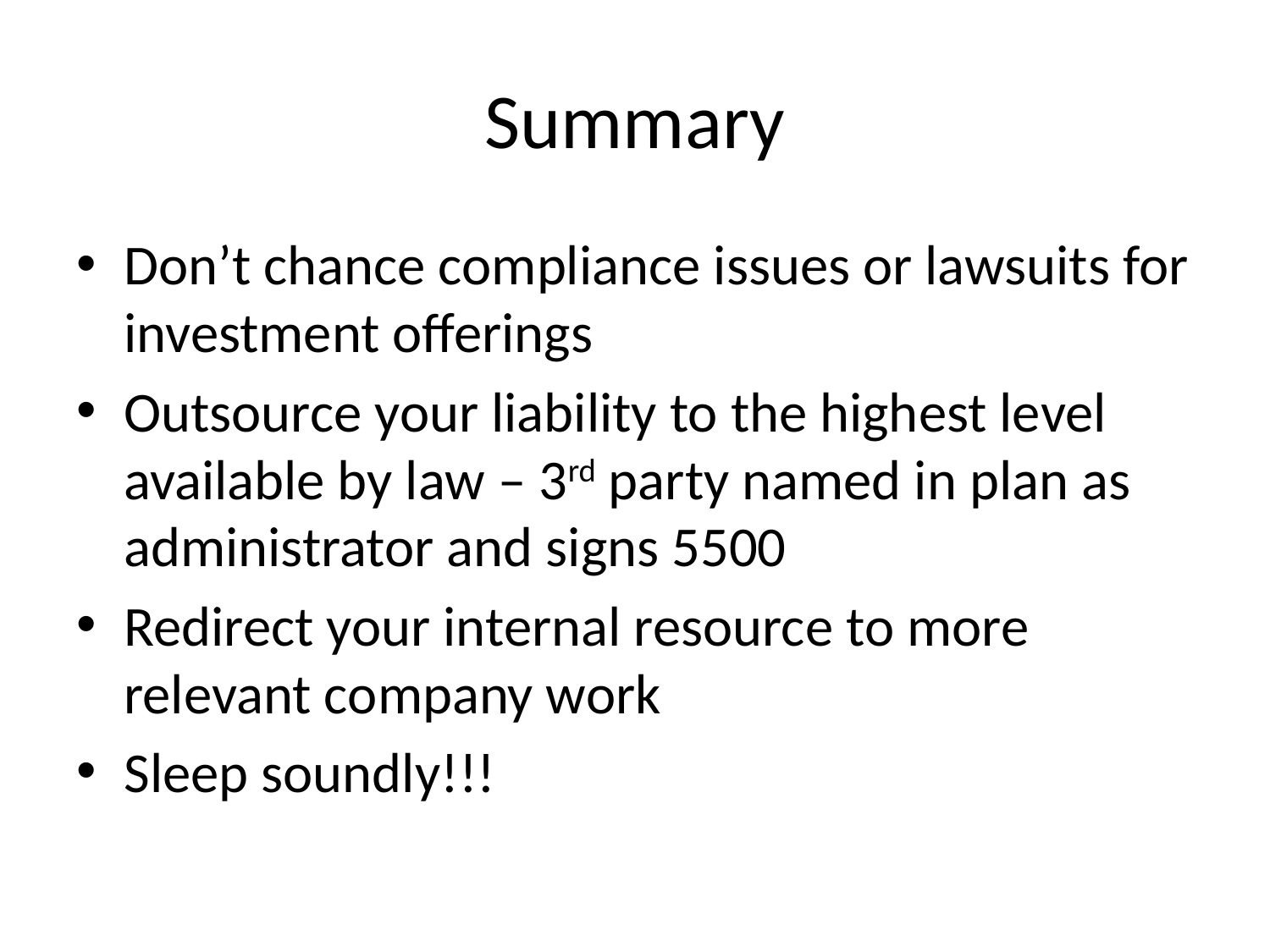

# Summary
Don’t chance compliance issues or lawsuits for investment offerings
Outsource your liability to the highest level available by law – 3rd party named in plan as administrator and signs 5500
Redirect your internal resource to more relevant company work
Sleep soundly!!!